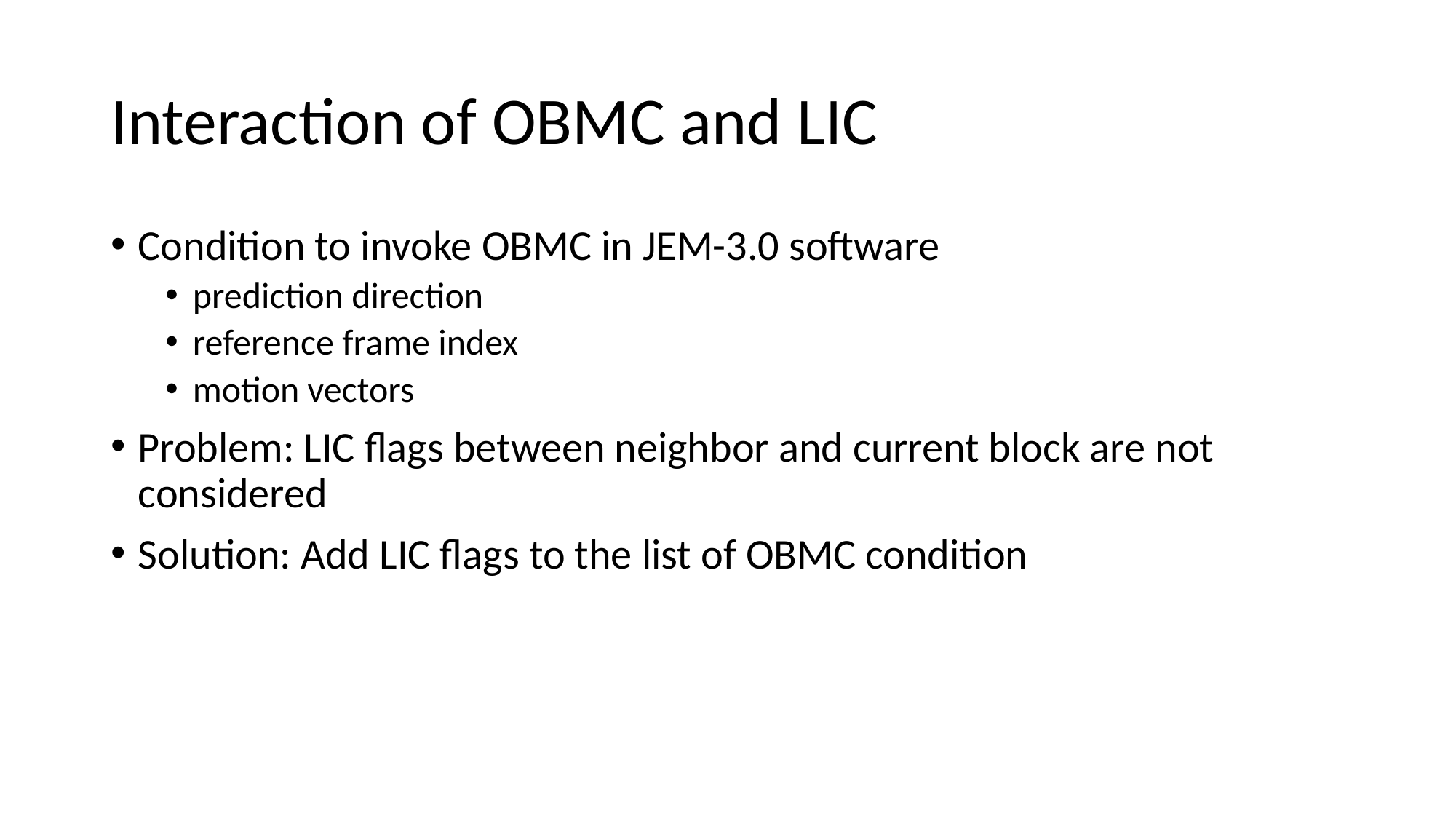

# Interaction of OBMC and LIC
Condition to invoke OBMC in JEM-3.0 software
prediction direction
reference frame index
motion vectors
Problem: LIC flags between neighbor and current block are not considered
Solution: Add LIC flags to the list of OBMC condition